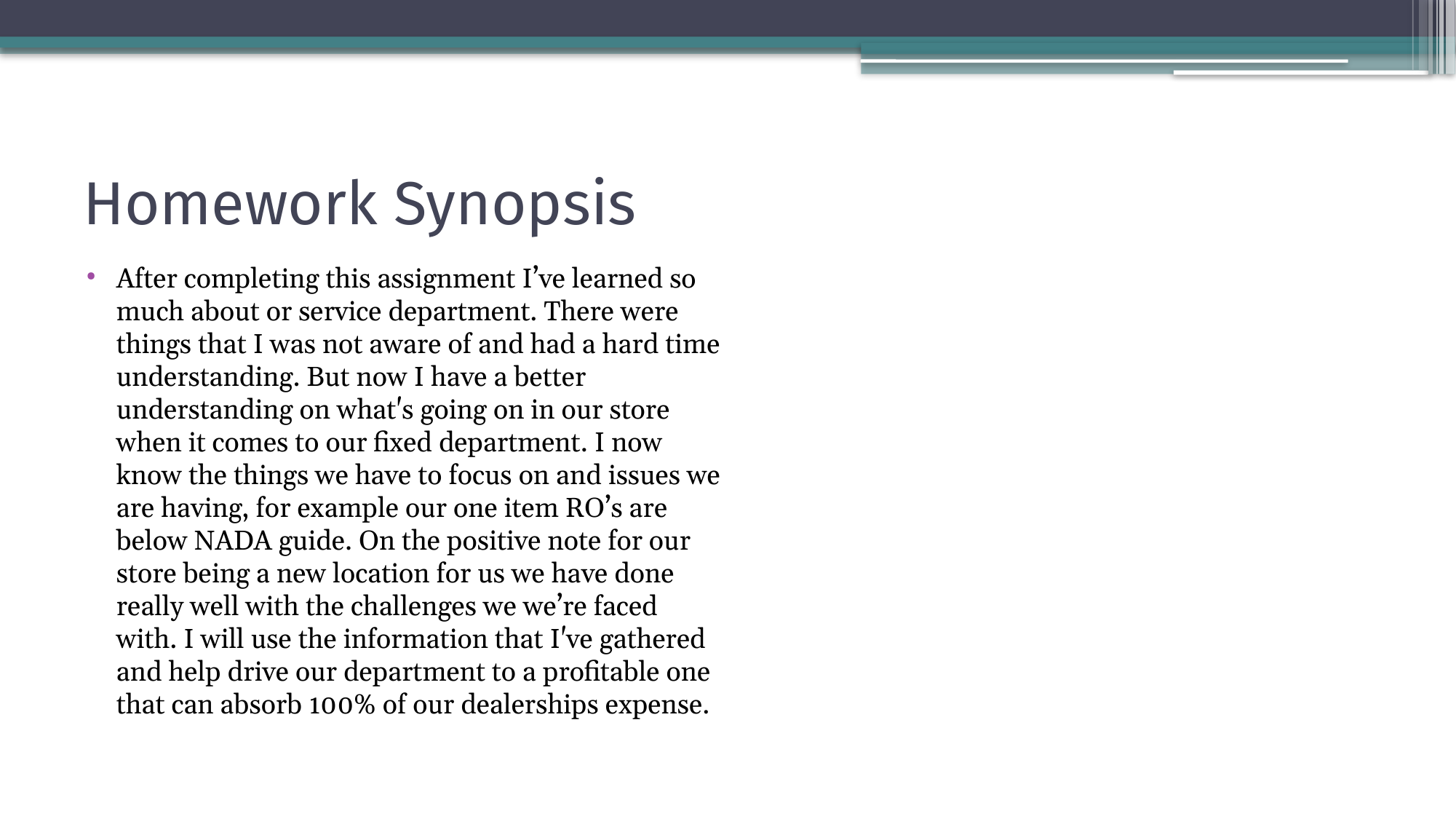

# Homework Synopsis
After completing this assignment I’ve learned so much about or service department. There were things that I was not aware of and had a hard time understanding. But now I have a better understanding on what's going on in our store when it comes to our fixed department. I now know the things we have to focus on and issues we are having, for example our one item RO’s are below NADA guide. On the positive note for our store being a new location for us we have done really well with the challenges we we’re faced with. I will use the information that I've gathered and help drive our department to a profitable one that can absorb 100% of our dealerships expense.